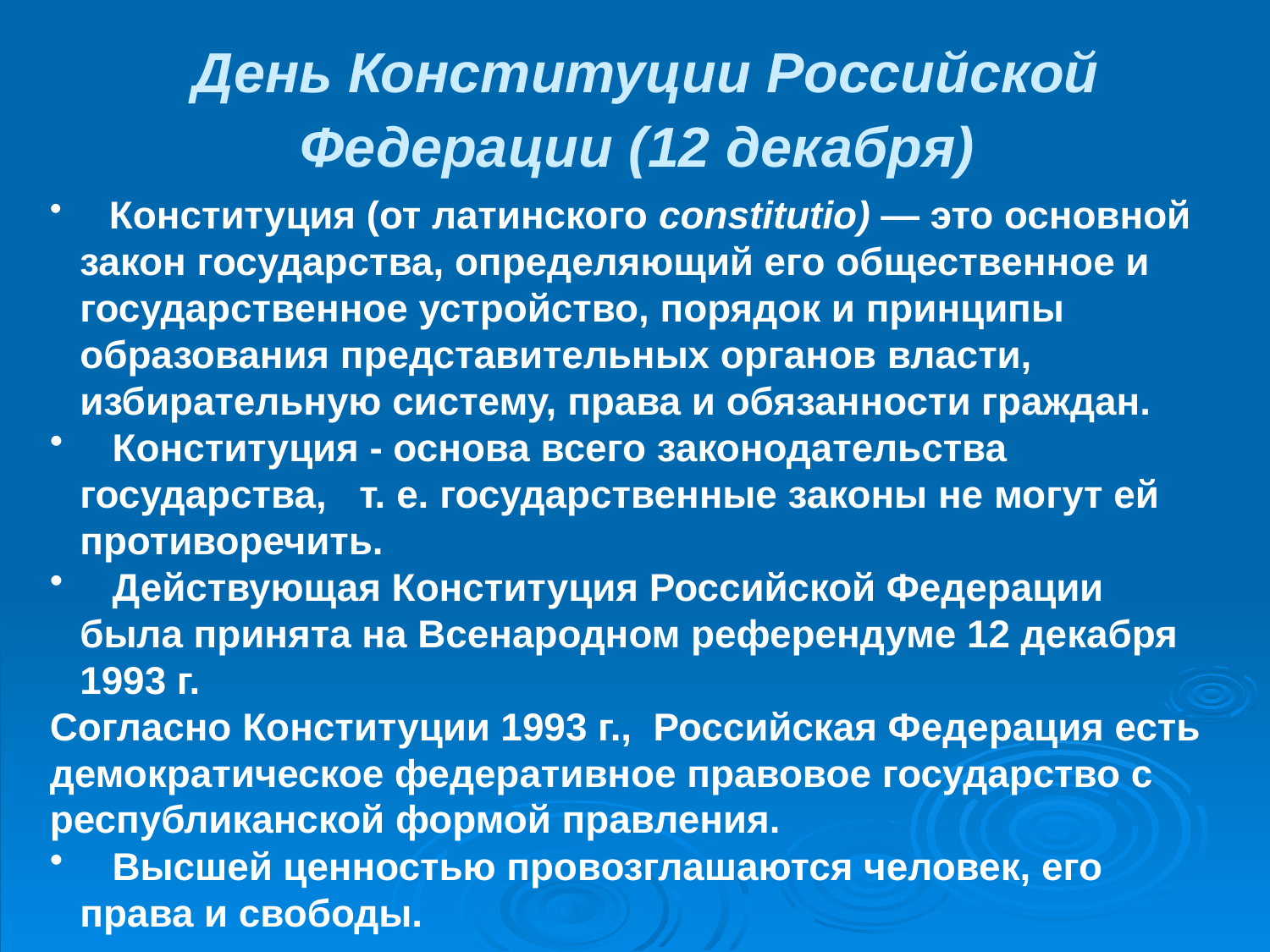

День Конституции Российской Федерации (12 декабря)
   Конституция (от латинского constitutio) — это основной закон государства, определяющий его общественное и государственное устройство, порядок и принципы образования представительных органов власти, избирательную систему, права и обязанности граждан.
   Конституция - основа всего законодательства государства,   т. е. государственные законы не могут ей противоречить.
   Действующая Конституция Российской Федерации была принята на Всенародном референдуме 12 декабря 1993 г.
Согласно Конституции 1993 г.,  Российская Федерация есть демократическое федеративное правовое государство с республиканской формой правления.
   Высшей ценностью провозглашаются человек, его права и свободы.